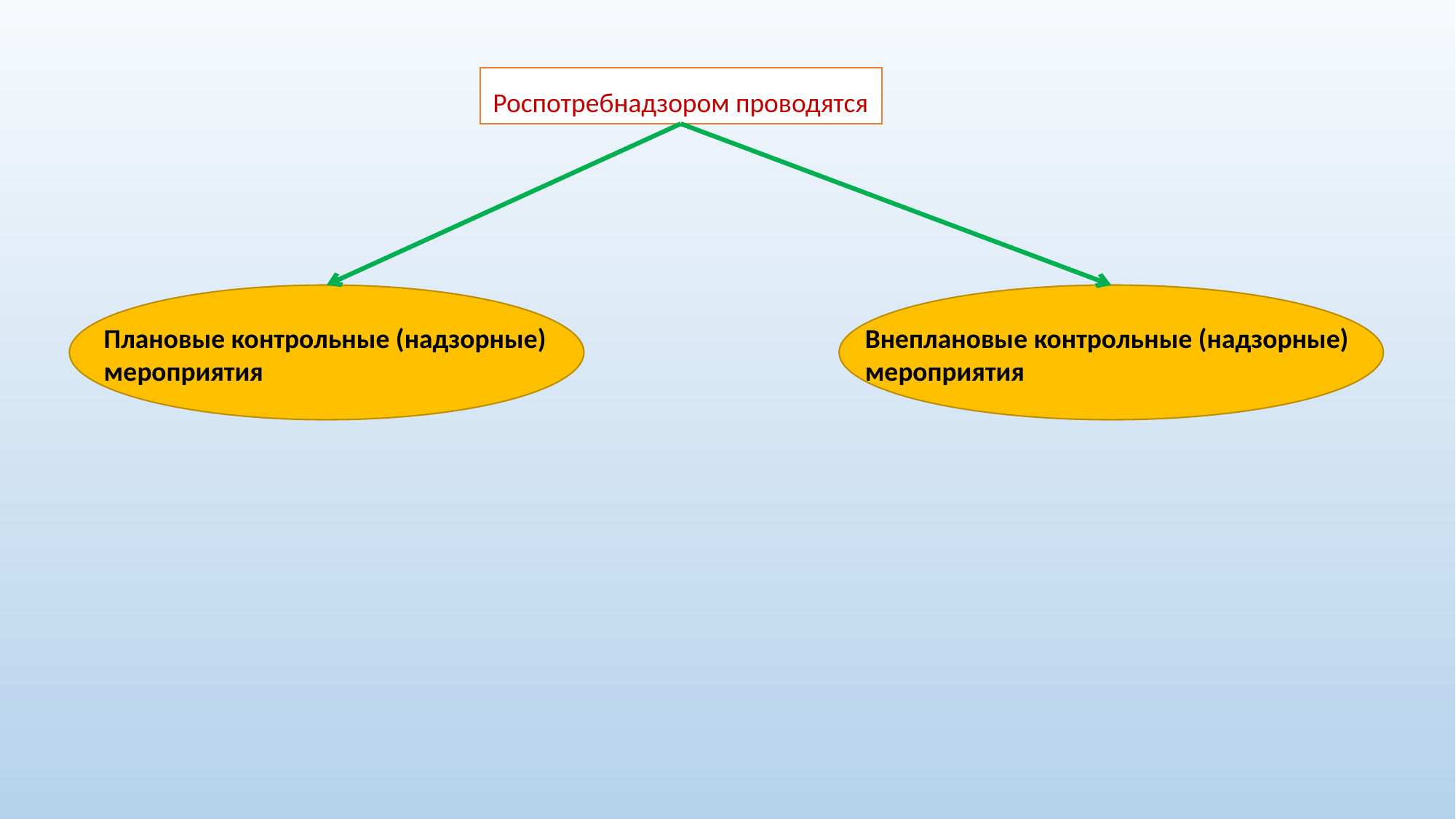

Роспотребнадзором проводятся

Плановые контрольные (надзорные) мероприятия
Внеплановые контрольные (надзорные) мероприятия